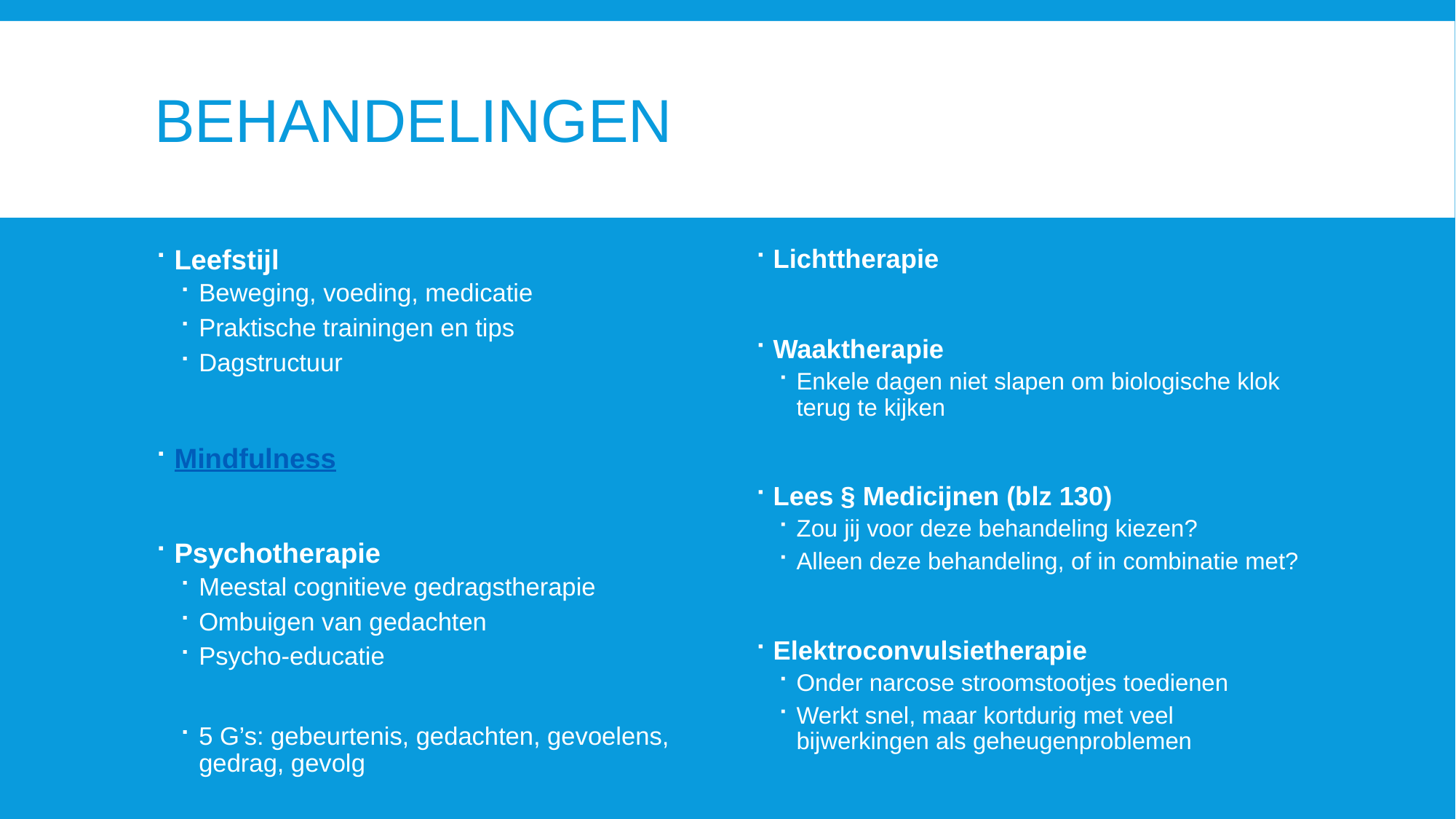

# Behandelingen
Leefstijl
Beweging, voeding, medicatie
Praktische trainingen en tips
Dagstructuur

Mindfulness

Psychotherapie
Meestal cognitieve gedragstherapie
Ombuigen van gedachten
Psycho-educatie

5 G’s: gebeurtenis, gedachten, gevoelens, gedrag, gevolg
Lichttherapie

Waaktherapie
Enkele dagen niet slapen om biologische klok terug te kijken

Lees § Medicijnen (blz 130)
Zou jij voor deze behandeling kiezen?
Alleen deze behandeling, of in combinatie met?

Elektroconvulsietherapie
Onder narcose stroomstootjes toedienen
Werkt snel, maar kortdurig met veel bijwerkingen als geheugenproblemen